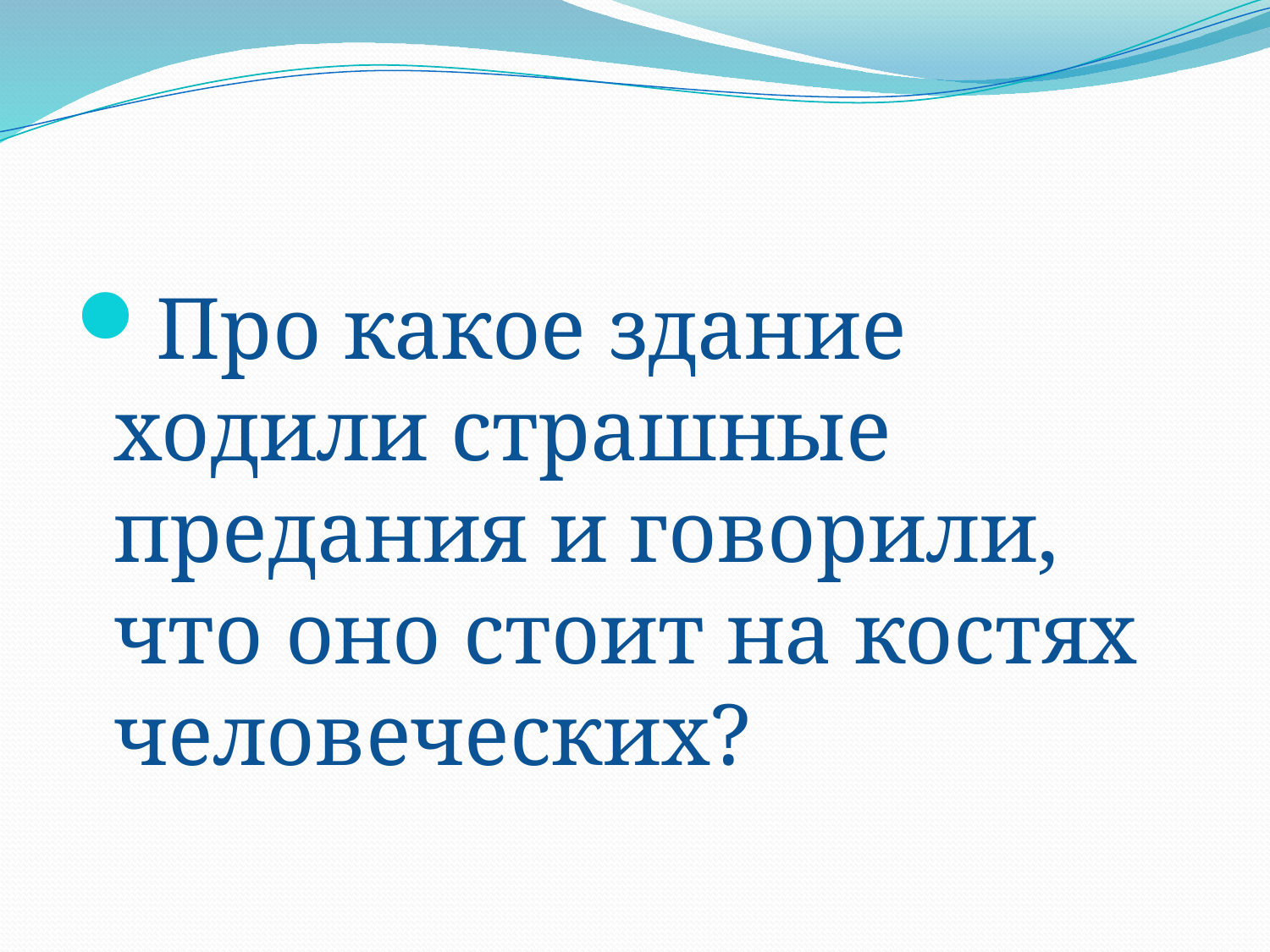

#
Про какое здание ходили страшные предания и говорили, что оно стоит на костях человеческих?